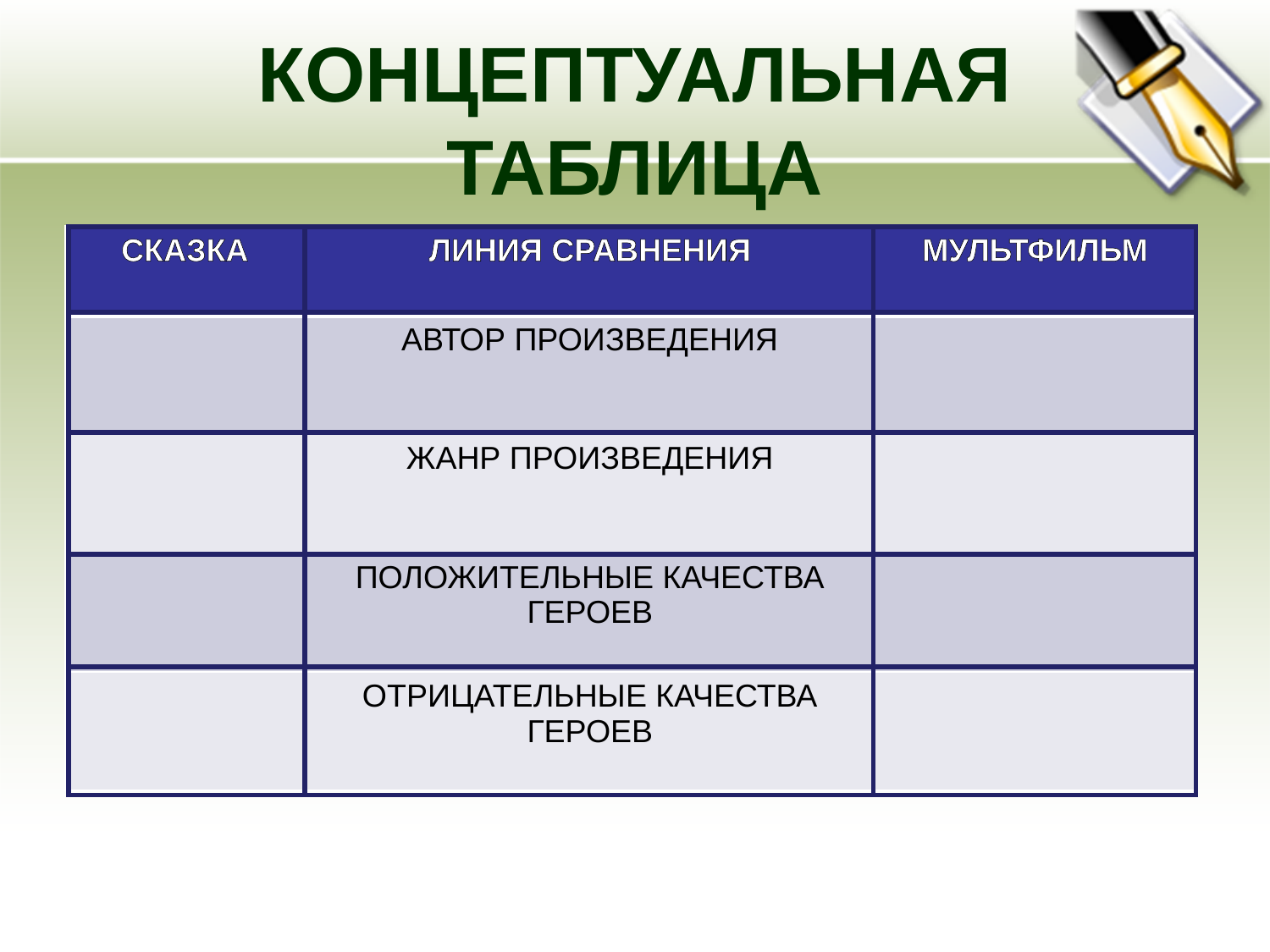

# КОНЦЕПТУАЛЬНАЯ ТАБЛИЦА
| СКАЗКА | ЛИНИЯ СРАВНЕНИЯ | МУЛЬТФИЛЬМ |
| --- | --- | --- |
|  | АВТОР ПРОИЗВЕДЕНИЯ |  |
|  | ЖАНР ПРОИЗВЕДЕНИЯ |  |
|  | ПОЛОЖИТЕЛЬНЫЕ КАЧЕСТВА ГЕРОЕВ |  |
|  | ОТРИЦАТЕЛЬНЫЕ КАЧЕСТВА ГЕРОЕВ |  |
|  |  |  |
| --- | --- | --- |
|  |  |  |
|  |  |  |
|  |  |  |
|  |  |  |
СКАЗКА «БРЕМЕНСКИЕ МУЗЫКАНТЫ». БРАТЬЯ ГРИММ